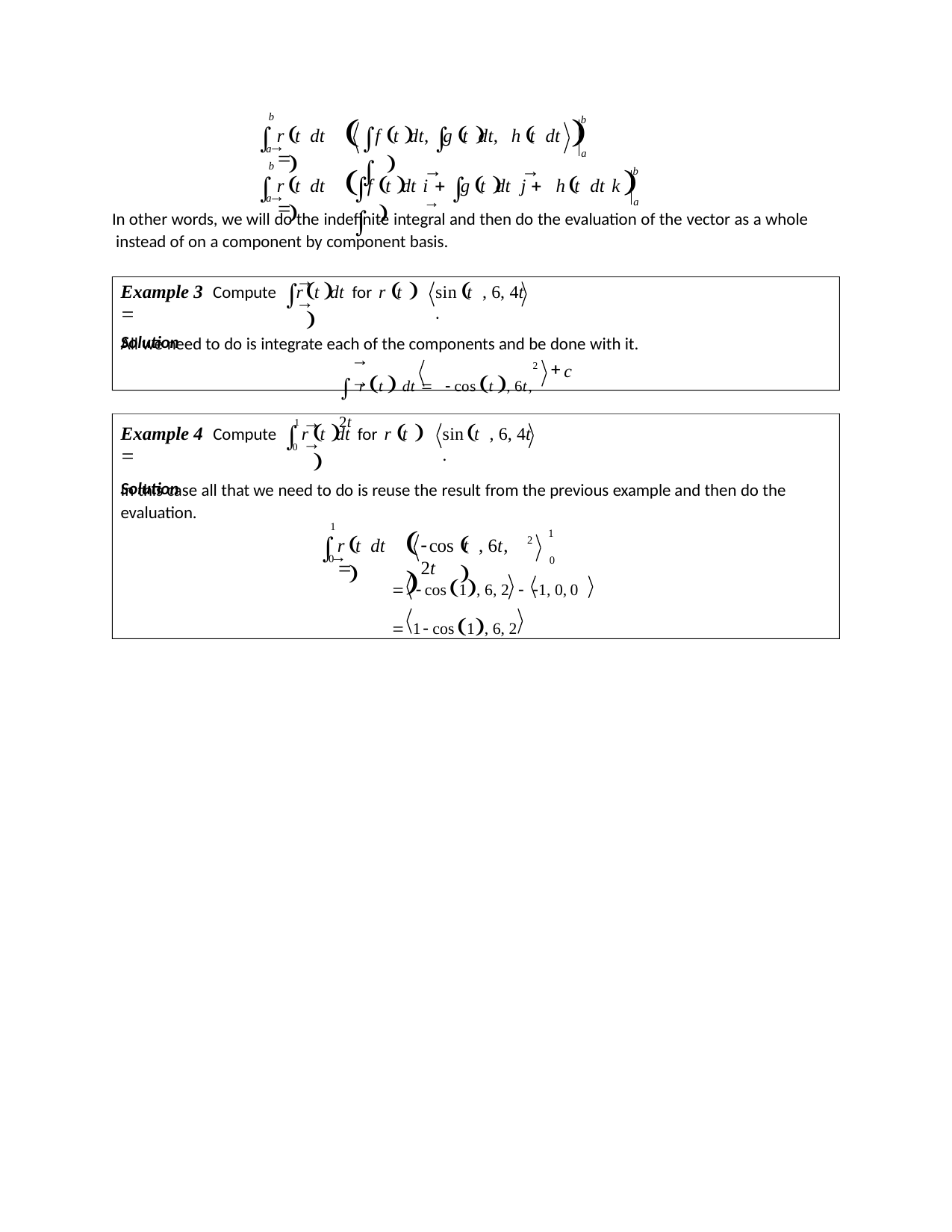

(
(
∫
∫
)
b →
b
( )	( )	( )
( )

∫	∫	∫

r t dt =
f t dt,  g t dt,  h t dt
a
a
→	→	→
b →
)
b
( )	( )	( )
( )
∫	∫	∫

r t dt =
f t dt i +   g t dt j +   h t dt k
a
a
In other words, we will do the indefinite integral and then do the evaluation of the vector as a whole  instead of on a component by component basis.
→	→
Example 3 Compute	r  t  dt for r  t  =
Solution
( )	( )	( )
∫

sin  t  , 6, 4t   .

All we need to do is integrate each of the components and be done with it.
→	→
∫ r (t ) dt =   −cos(t ), 6t, 2t
2
c

→	→

1
( )	( )	( )
∫
Example 4 Compute	r  t  dt for r  t  =
Solution
sin  t  , 6, 4t   .

0
In this case all that we need to do is reuse the result from the previous example and then do the  evaluation.
1 →
(	)
1

0
( )
( )
∫
2
r t dt =
−cos  t  , 6t, 2t

0
=  −cos(1), 6, 2  −  −1, 0,0
=  1− cos(1), 6, 2